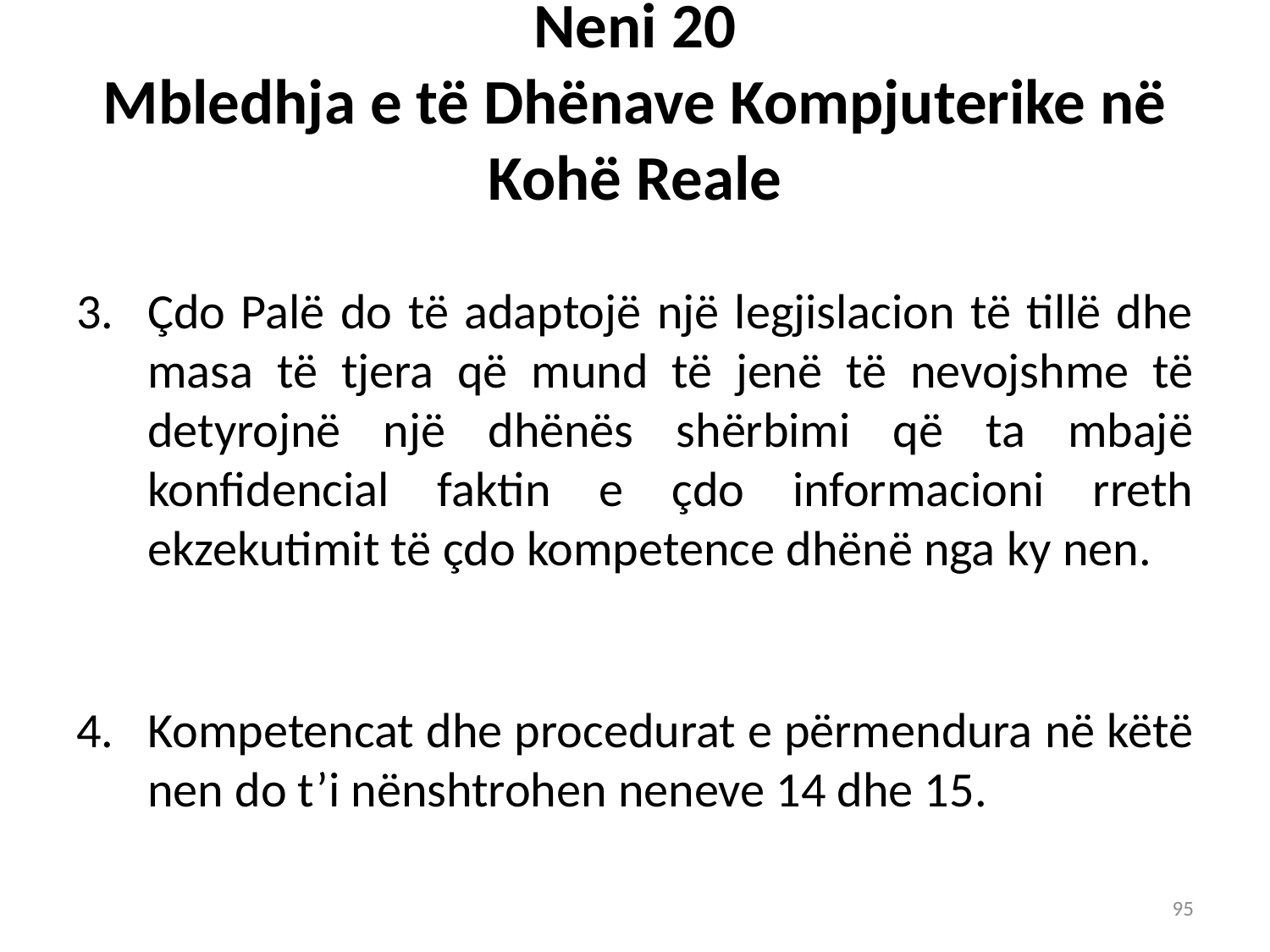

# Neni 20 Mbledhja e të Dhënave Kompjuterike në Kohë Reale
Çdo Palë do të adaptojë një legjislacion të tillë dhe masa të tjera që mund të jenë të nevojshme të detyrojnë një dhënës shërbimi që ta mbajë konfidencial faktin e çdo informacioni rreth ekzekutimit të çdo kompetence dhënë nga ky nen.

Kompetencat dhe procedurat e përmendura në këtë nen do t’i nënshtrohen neneve 14 dhe 15.
95